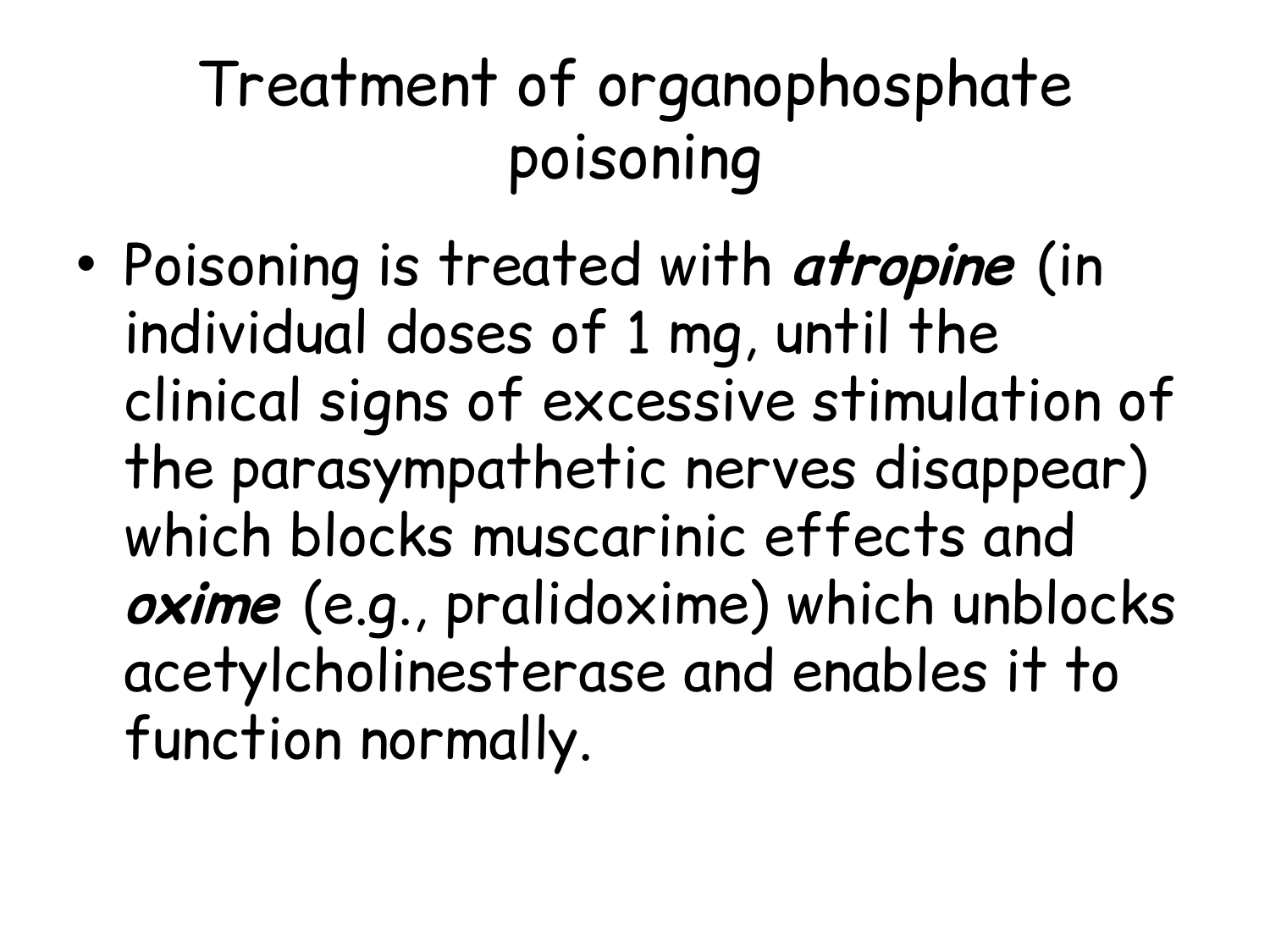

# Treatment of organophosphate poisoning
Poisoning is treated with atropine (in individual doses of 1 mg, until the clinical signs of excessive stimulation of the parasympathetic nerves disappear) which blocks muscarinic effects and oxime (e.g., pralidoxime) which unblocks acetylcholinesterase and enables it to function normally.